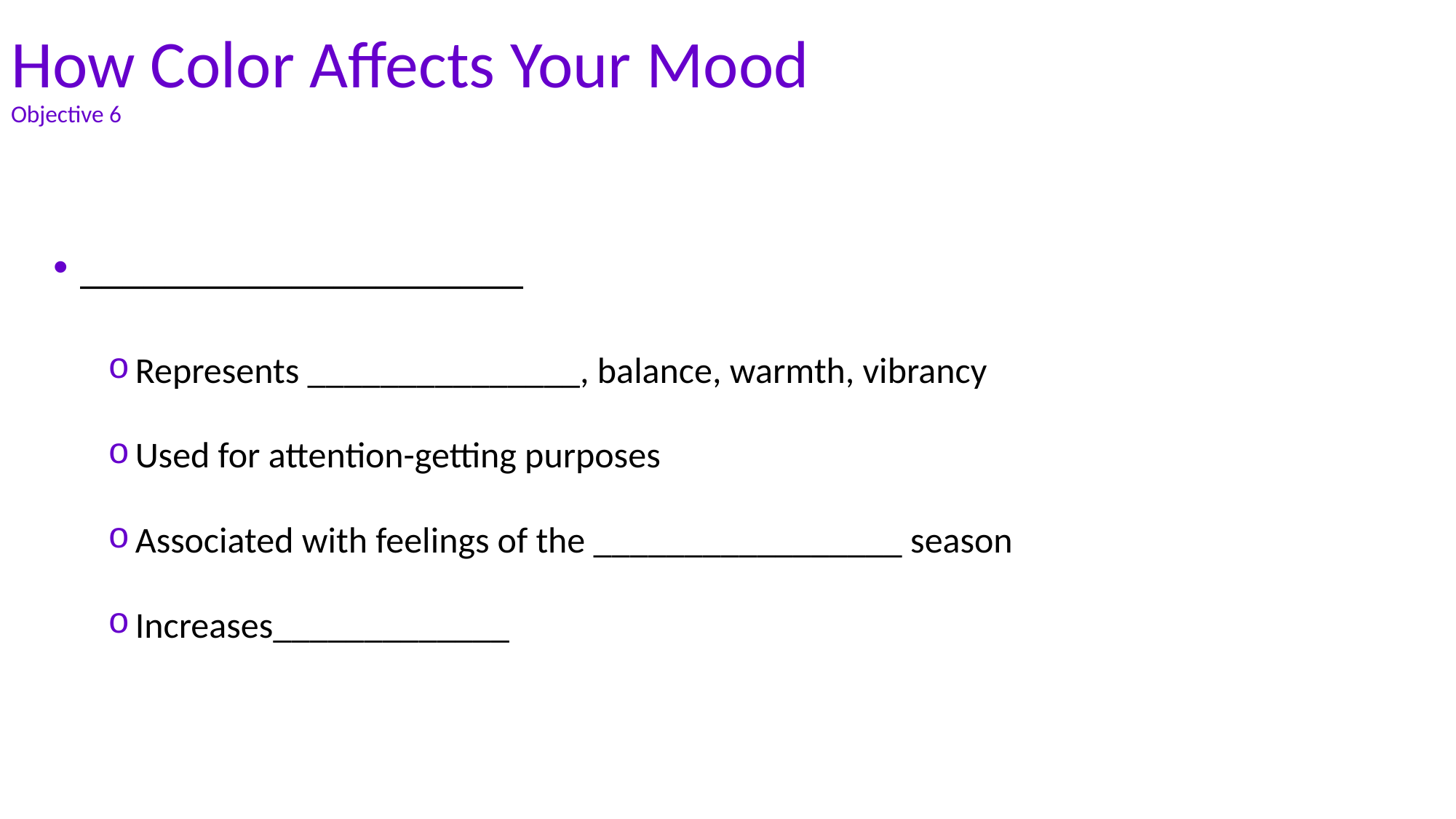

# How Color Affects Your Mood Objective 6
_____________________

Represents _______________, balance, warmth, vibrancy

Used for attention-getting purposes

Associated with feelings of the _________________ season

Increases_____________